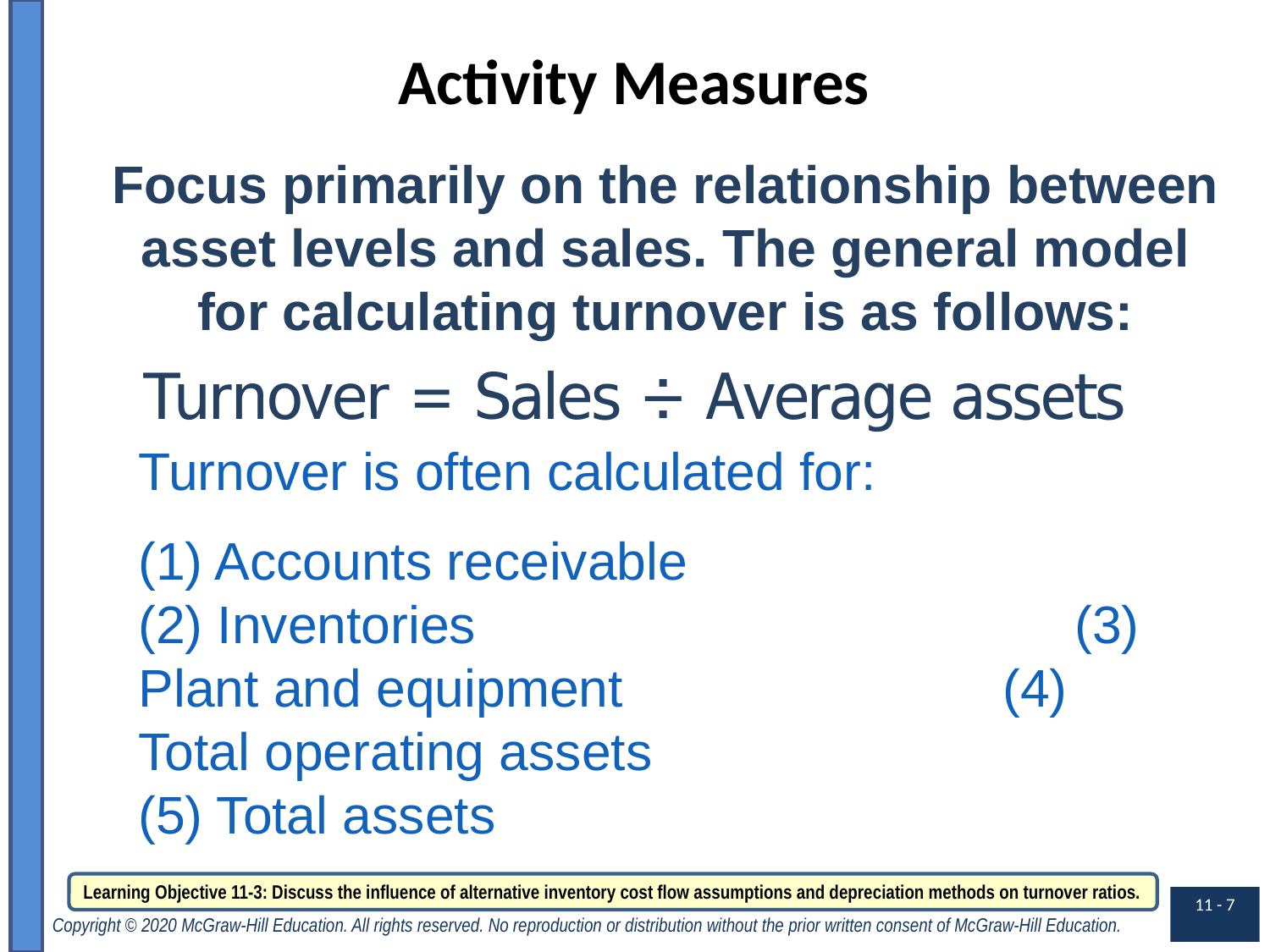

# Activity Measures
Focus primarily on the relationship between asset levels and sales. The general model for calculating turnover is as follows:
Turnover = Sales ÷ Average assets
Turnover is often calculated for:
(1) Accounts receivable                           (2) Inventories                                         (3) Plant and equipment                          (4) Total operating assets
(5) Total assets
Learning Objective 11-3: Discuss the influence of alternative inventory cost flow assumptions and depreciation methods on turnover ratios.